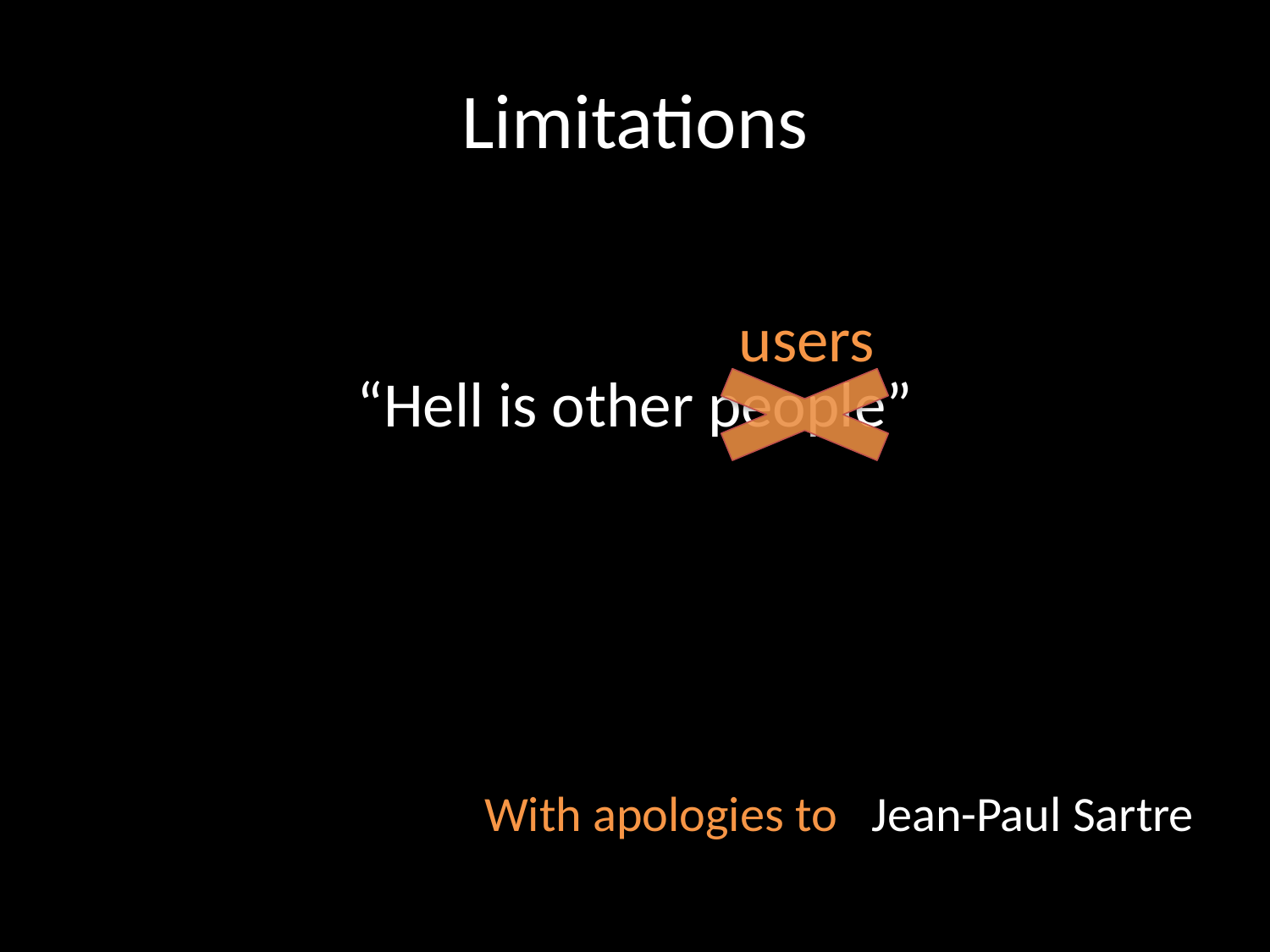

# Limitations
users

“Hell is other people”
Jean-Paul Sartre
With apologies to